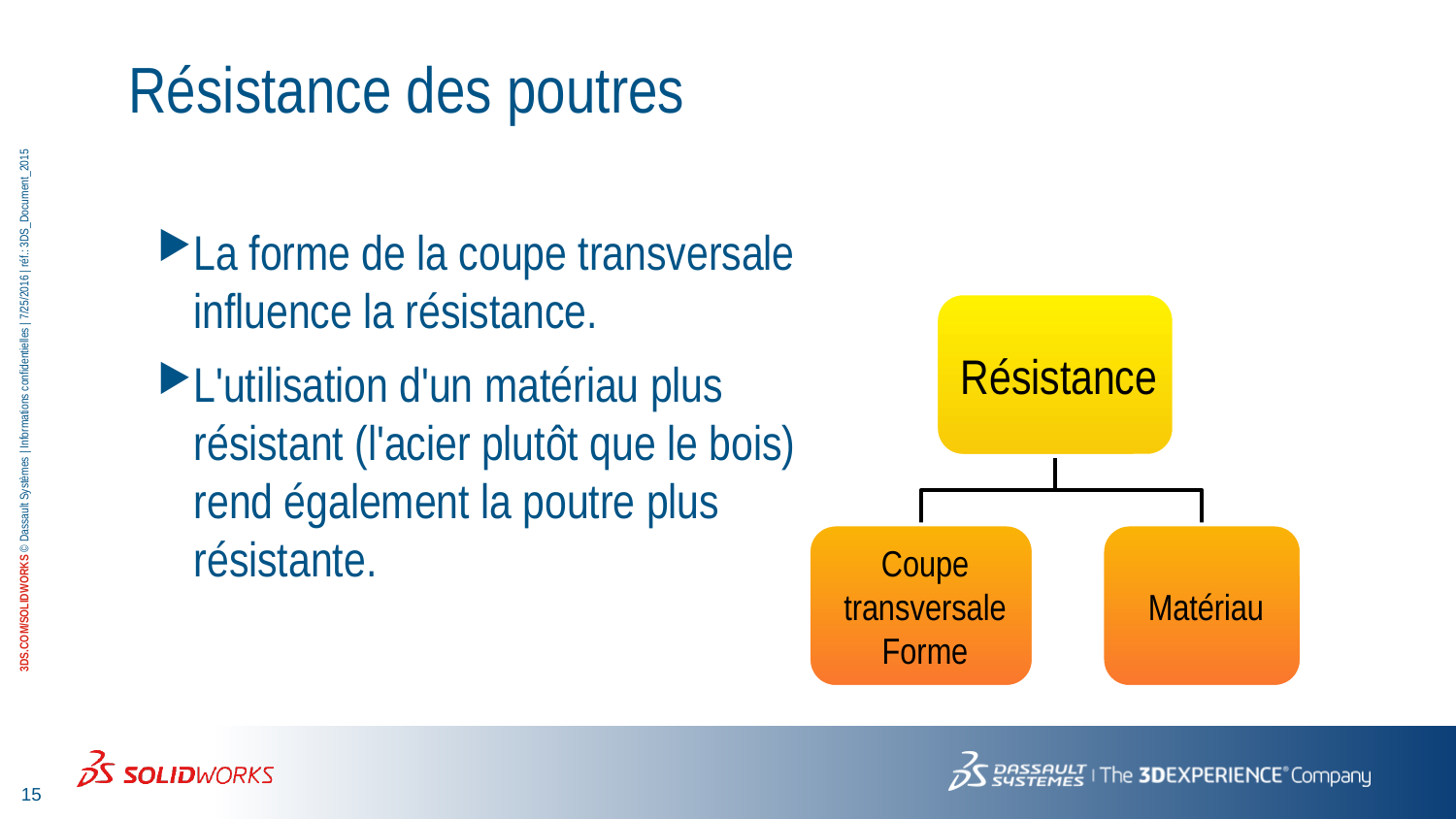

# Résistance des poutres
La forme de la coupe transversale influence la résistance.
L'utilisation d'un matériau plus résistant (l'acier plutôt que le bois) rend également la poutre plus résistante.
Résistance
Coupe transversale
Forme
Matériau